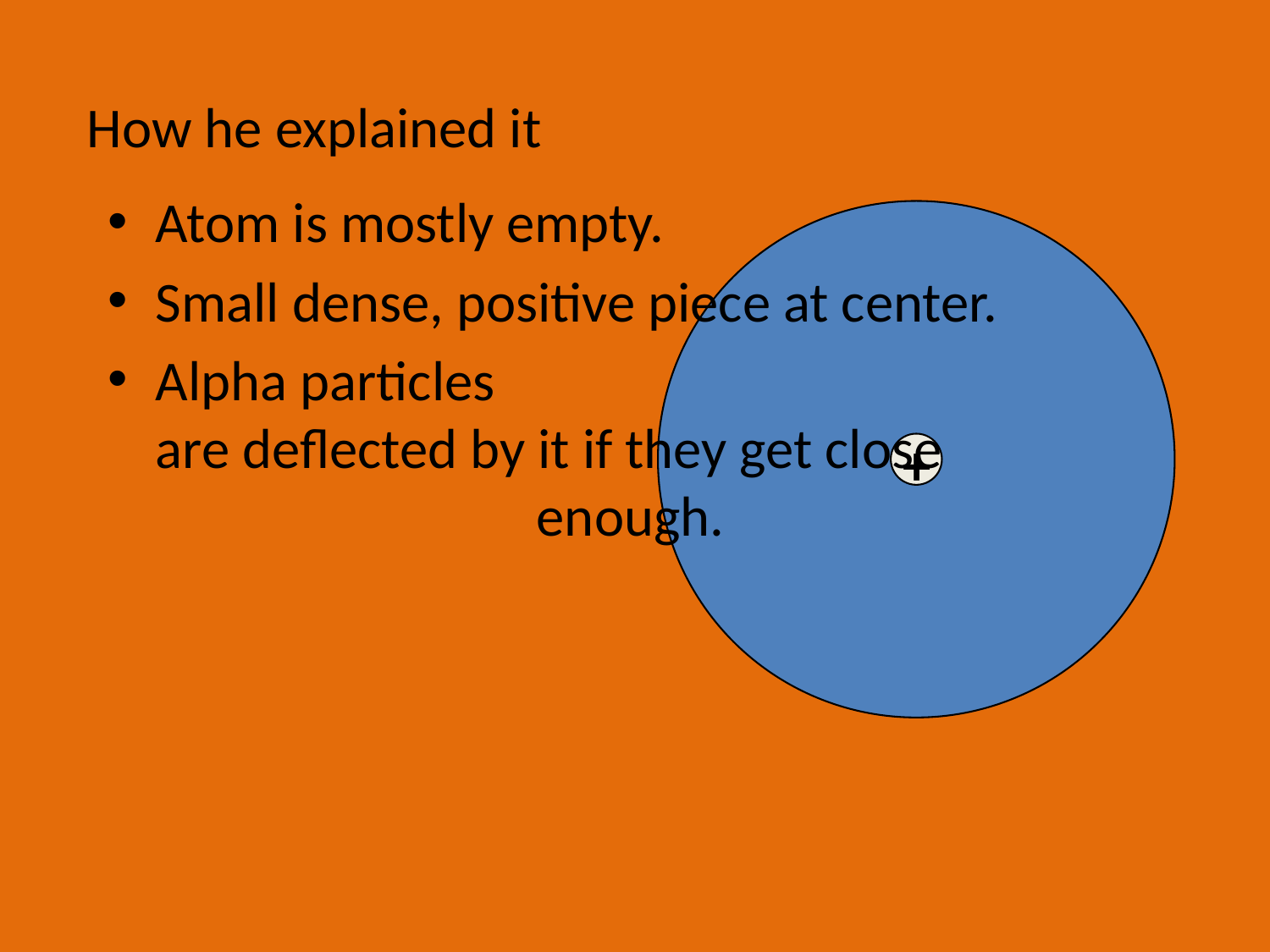

How he explained it
Atom is mostly empty.
Small dense, positive piece at center.
Alpha particles
are deflected by it if they get close				enough.

+